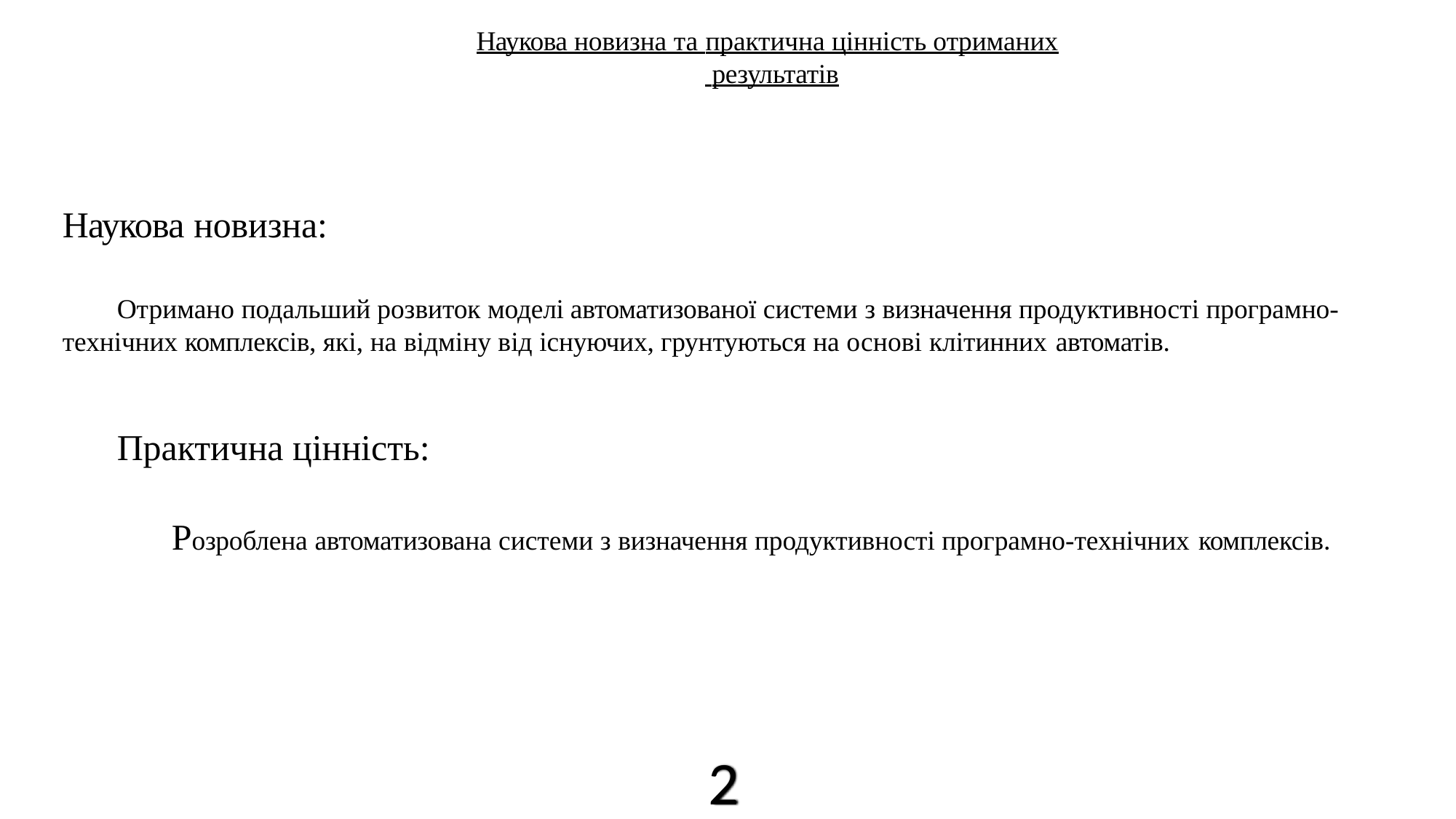

# Наукова новизна та практична цінність отриманих  результатів
Наукова новизна:

Отримано подальший розвиток моделі автоматизованої системи з визначення продуктивності програмно-  технічних комплексів, які, на відміну від існуючих, грунтуються на основі клітинних автоматів.

Практична цінність:

Розроблена автоматизована системи з визначення продуктивності програмно-технічних комплексів.

2